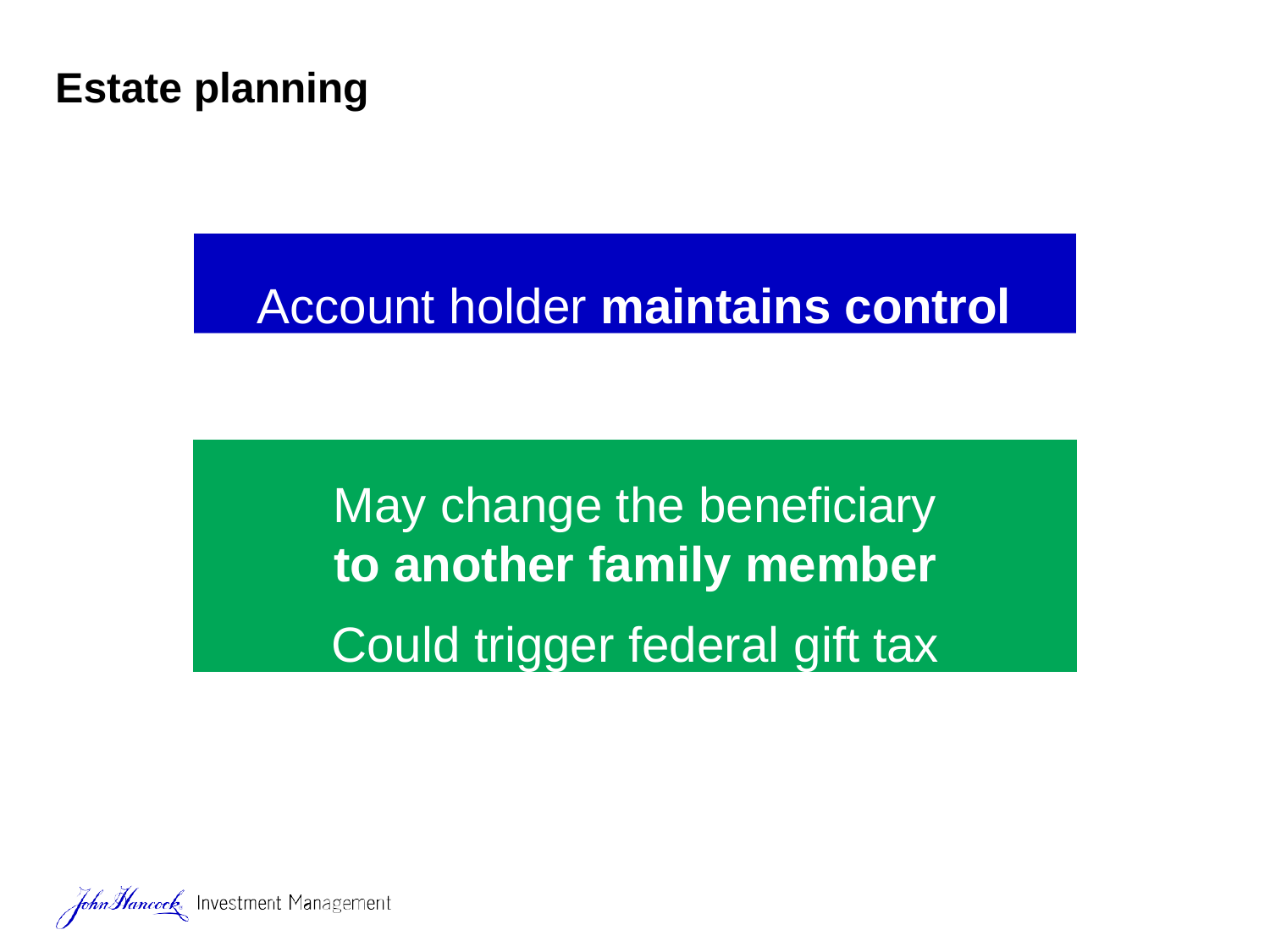

# Estate planning
Account holder maintains control
May change the beneficiary
to another family member
Could trigger federal gift tax
28